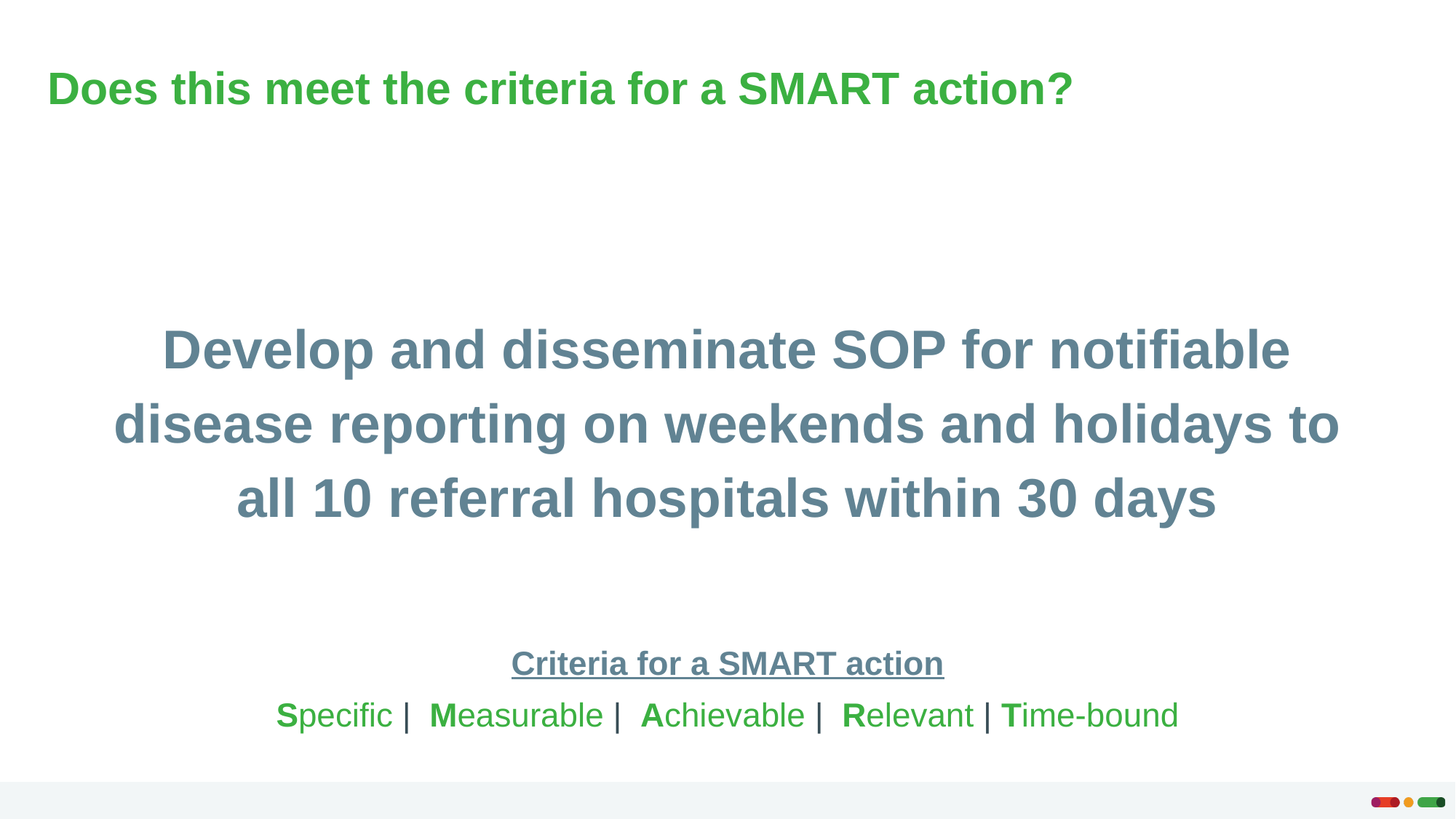

Does this meet the criteria for a SMART action?
Develop and disseminate SOP for notifiable disease reporting on weekends and holidays to all 10 referral hospitals within 30 days

Criteria for a SMART action
Specific |  Measurable |  Achievable |  Relevant | Time-bound